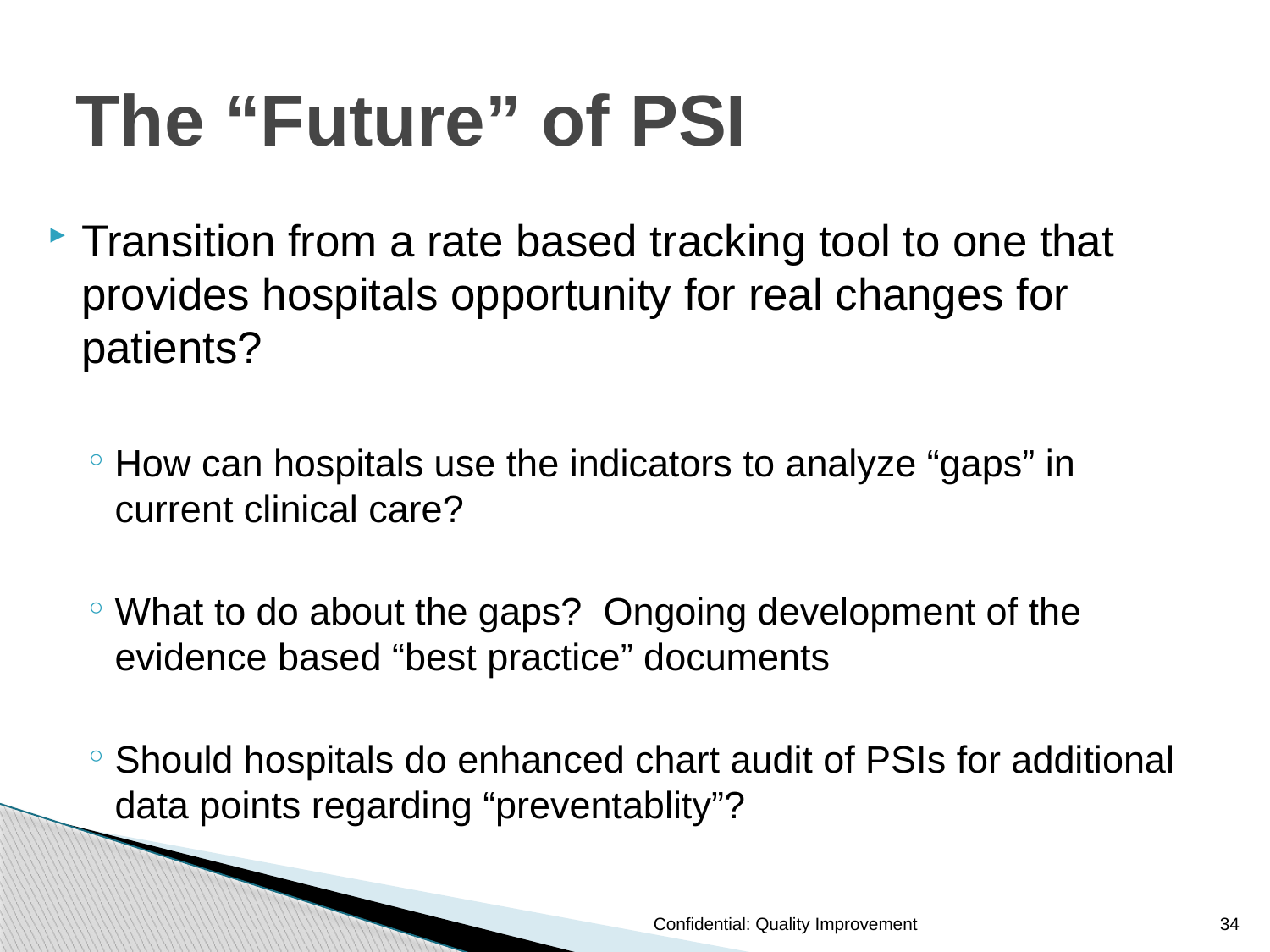

# The “Future” of PSI
Transition from a rate based tracking tool to one that provides hospitals opportunity for real changes for patients?

How can hospitals use the indicators to analyze “gaps” in  current clinical care?

What to do about the gaps?  Ongoing development of the evidence based “best practice” documents

Should hospitals do enhanced chart audit of PSIs for additional data points regarding “preventablity”?
Confidential: Quality Improvement
34